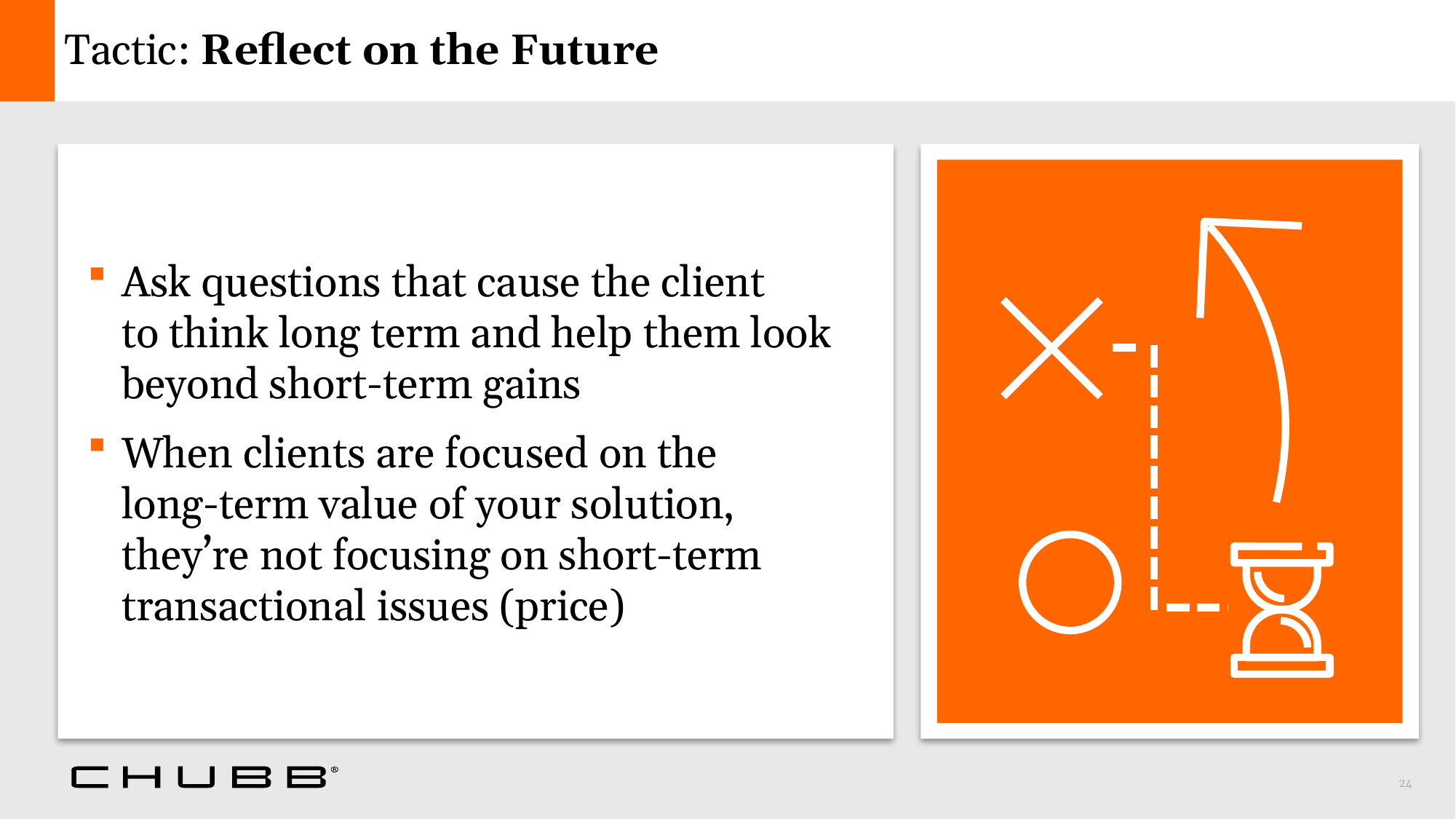

# Tactic: Reflect on the Future

Ask questions that cause the client
to think long term and help them look beyond short-term gains
When clients are focused on the
long-term value of your solution, they’re not focusing on short-term transactional issues (price)

24